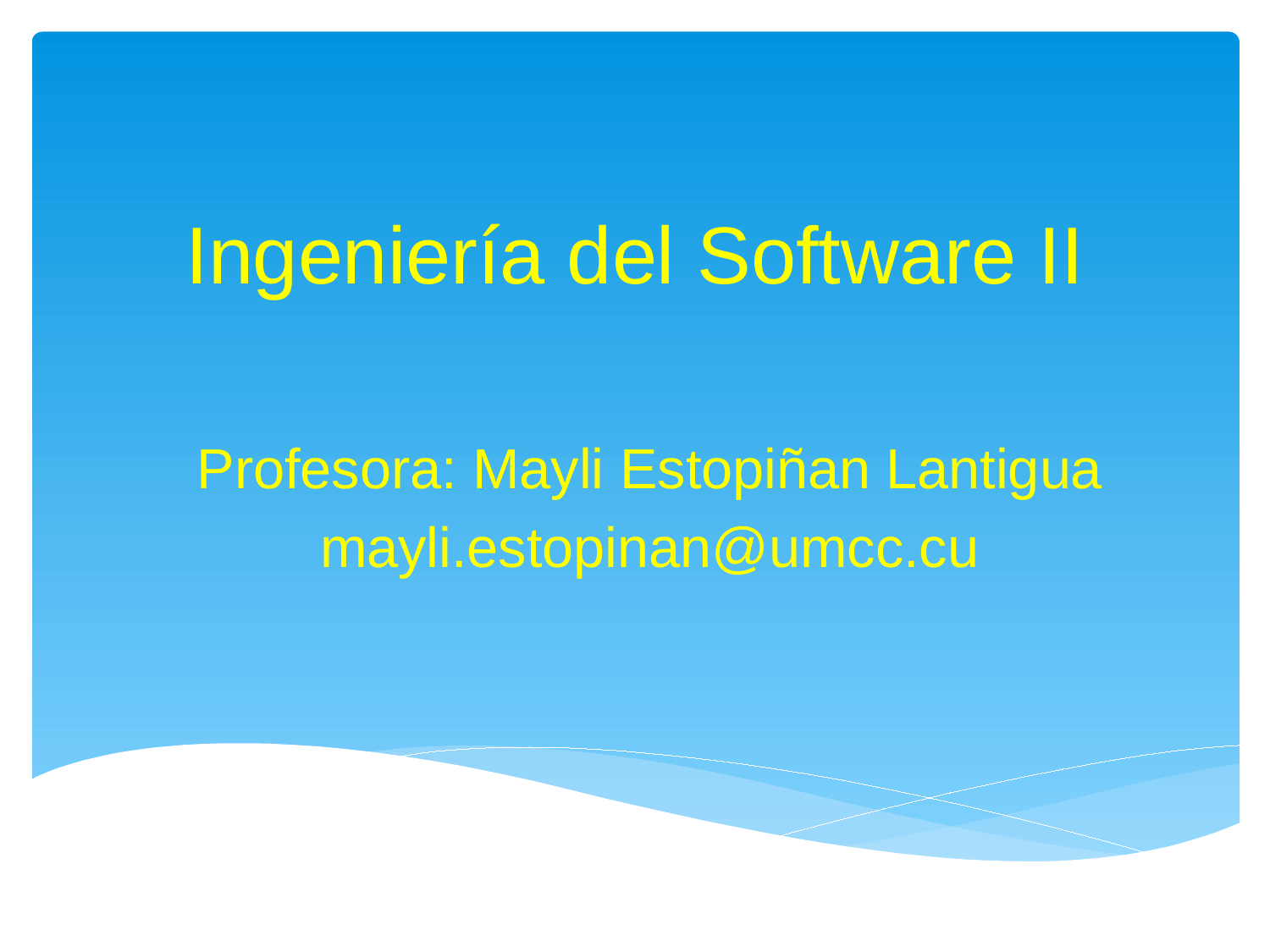

# Ingeniería del Software II
Profesora: Mayli Estopiñan Lantigua
mayli.estopinan@umcc.cu